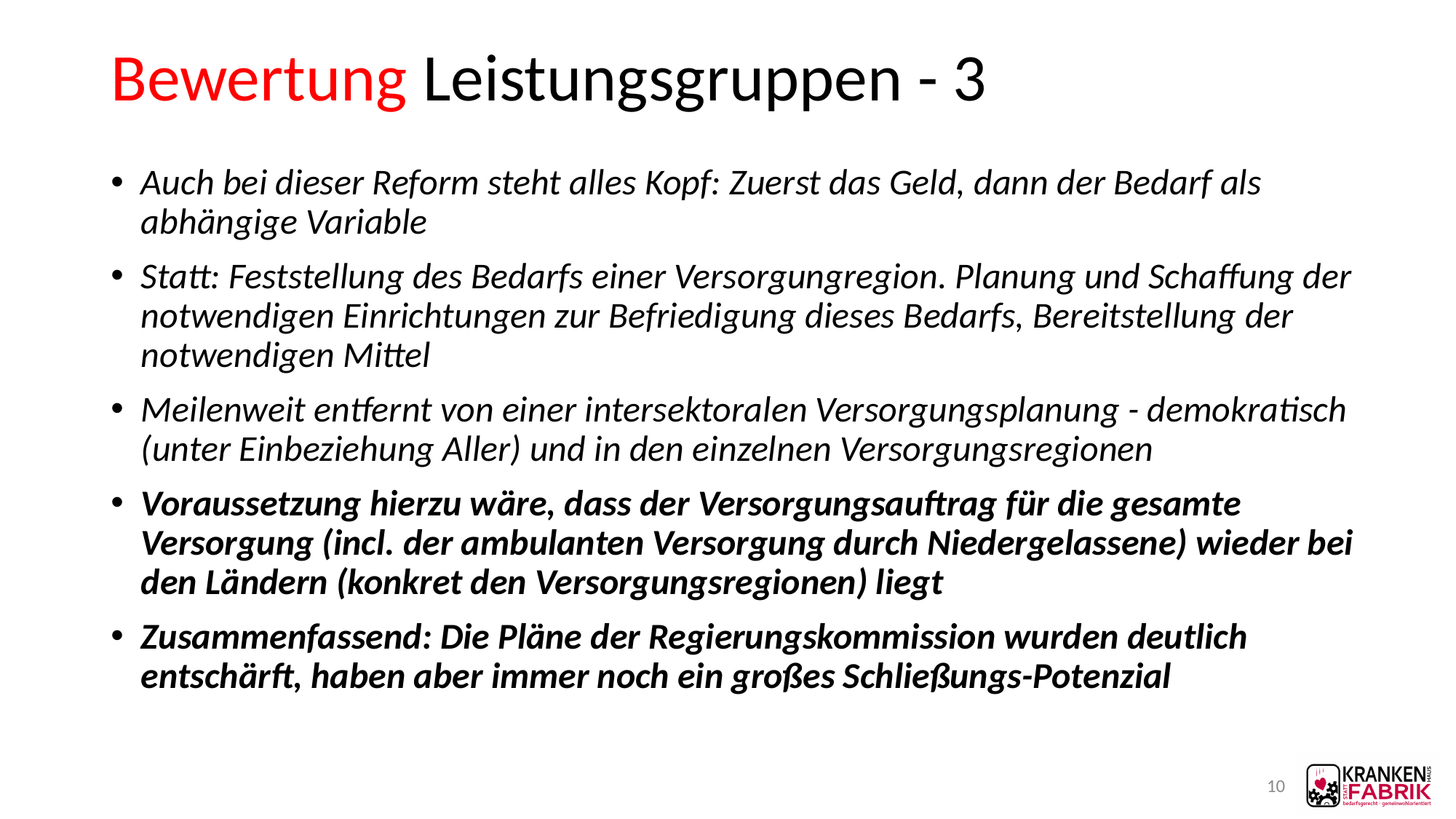

# Bewertung Leistungsgruppen - 3
Auch bei dieser Reform steht alles Kopf: Zuerst das Geld, dann der Bedarf als abhängige Variable
Statt: Feststellung des Bedarfs einer Versorgungregion. Planung und Schaffung der notwendigen Einrichtungen zur Befriedigung dieses Bedarfs, Bereitstellung der notwendigen Mittel
Meilenweit entfernt von einer intersektoralen Versorgungsplanung - demokratisch (unter Einbeziehung Aller) und in den einzelnen Versorgungsregionen
Voraussetzung hierzu wäre, dass der Versorgungsauftrag für die gesamte Versorgung (incl. der ambulanten Versorgung durch Niedergelassene) wieder bei den Ländern (konkret den Versorgungsregionen) liegt
Zusammenfassend: Die Pläne der Regierungskommission wurden deutlich entschärft, haben aber immer noch ein großes Schließungs-Potenzial

10